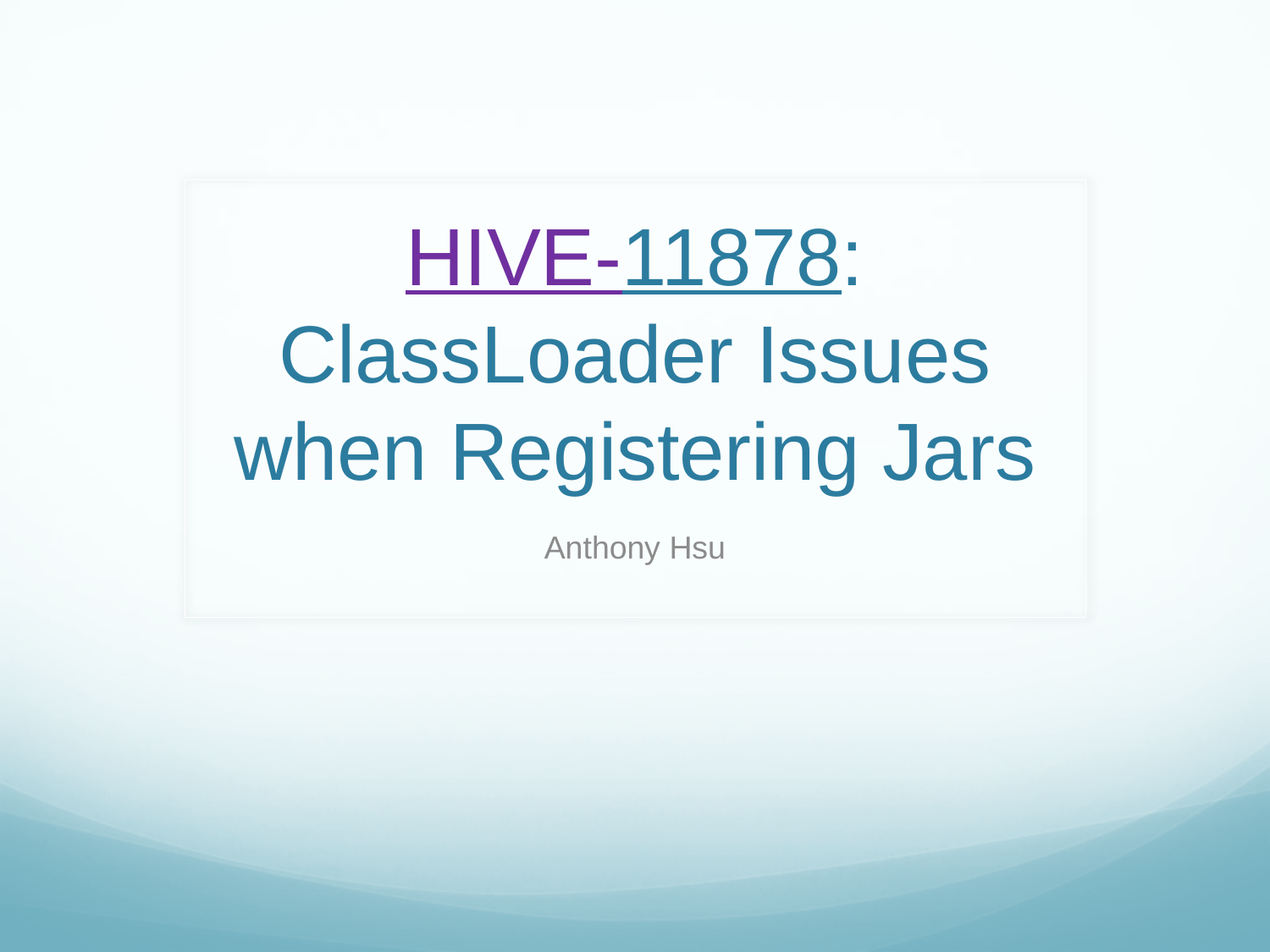

# HIVE-11878: ClassLoader Issues when Registering Jars
Anthony Hsu